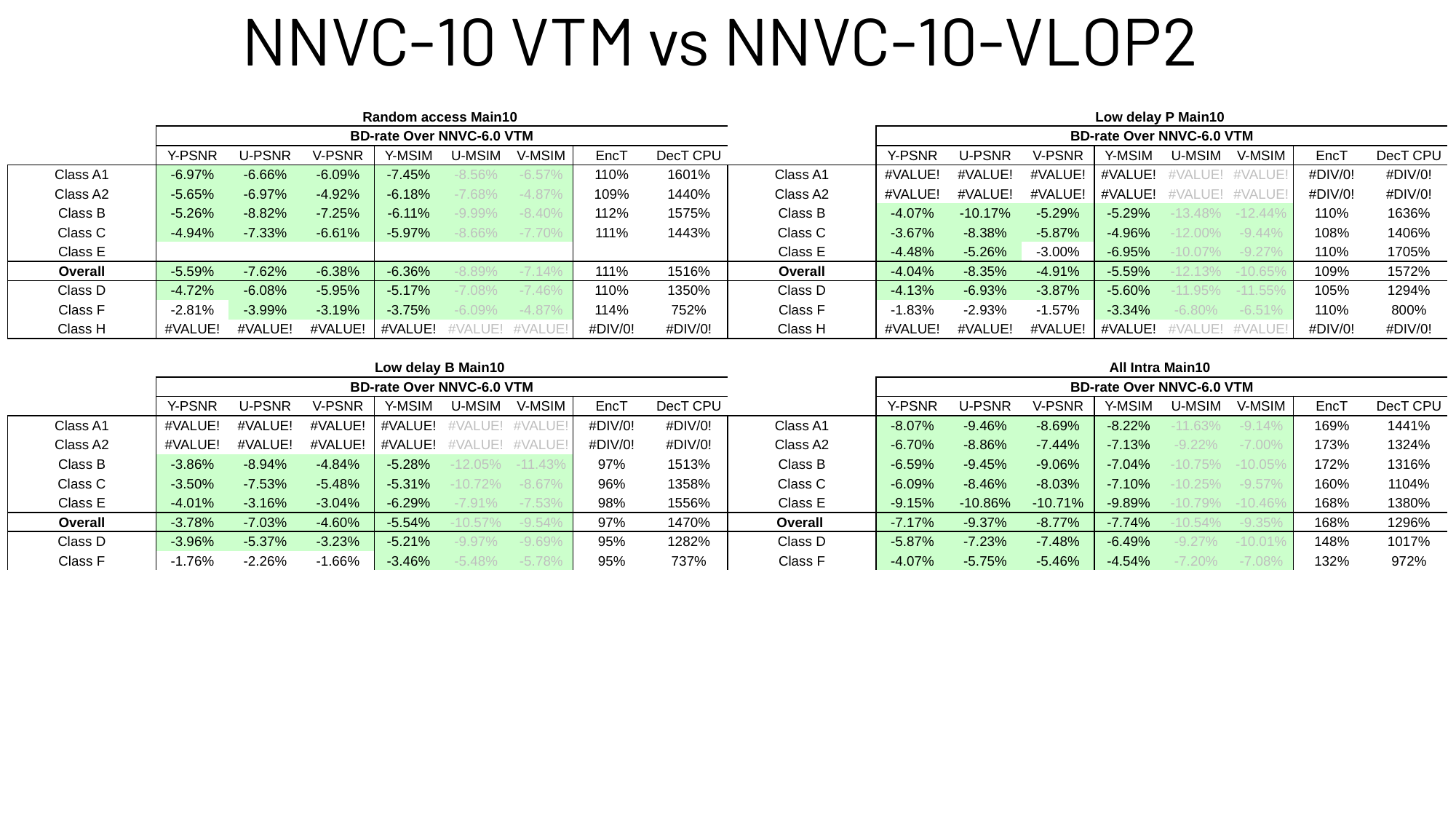

# NNVC-10 VTM vs NNVC-10-VLOP2
|  | Random access Main10 |  |  |  |  |  |  |  |
| --- | --- | --- | --- | --- | --- | --- | --- | --- |
|  | BD-rate Over NNVC-6.0 VTM |  |  |  |  |  |  |  |
|  | Y-PSNR | U-PSNR | V-PSNR | Y-MSIM | U-MSIM | V-MSIM | EncT | DecT CPU |
| Class A1 | -6.97% | -6.66% | -6.09% | -7.45% | -8.56% | -6.57% | 110% | 1601% |
| Class A2 | -5.65% | -6.97% | -4.92% | -6.18% | -7.68% | -4.87% | 109% | 1440% |
| Class B | -5.26% | -8.82% | -7.25% | -6.11% | -9.99% | -8.40% | 112% | 1575% |
| Class C | -4.94% | -7.33% | -6.61% | -5.97% | -8.66% | -7.70% | 111% | 1443% |
| Class E |  |  |  |  |  |  |  |  |
| Overall | -5.59% | -7.62% | -6.38% | -6.36% | -8.89% | -7.14% | 111% | 1516% |
| Class D | -4.72% | -6.08% | -5.95% | -5.17% | -7.08% | -7.46% | 110% | 1350% |
| Class F | -2.81% | -3.99% | -3.19% | -3.75% | -6.09% | -4.87% | 114% | 752% |
| Class H | #VALUE! | #VALUE! | #VALUE! | #VALUE! | #VALUE! | #VALUE! | #DIV/0! | #DIV/0! |
|  |  |  |  |  |  |  |  |  |
|  | Low delay B Main10 |  |  |  |  |  |  |  |
|  | BD-rate Over NNVC-6.0 VTM |  |  |  |  |  |  |  |
|  | Y-PSNR | U-PSNR | V-PSNR | Y-MSIM | U-MSIM | V-MSIM | EncT | DecT CPU |
| Class A1 | #VALUE! | #VALUE! | #VALUE! | #VALUE! | #VALUE! | #VALUE! | #DIV/0! | #DIV/0! |
| Class A2 | #VALUE! | #VALUE! | #VALUE! | #VALUE! | #VALUE! | #VALUE! | #DIV/0! | #DIV/0! |
| Class B | -3.86% | -8.94% | -4.84% | -5.28% | -12.05% | -11.43% | 97% | 1513% |
| Class C | -3.50% | -7.53% | -5.48% | -5.31% | -10.72% | -8.67% | 96% | 1358% |
| Class E | -4.01% | -3.16% | -3.04% | -6.29% | -7.91% | -7.53% | 98% | 1556% |
| Overall | -3.78% | -7.03% | -4.60% | -5.54% | -10.57% | -9.54% | 97% | 1470% |
| Class D | -3.96% | -5.37% | -3.23% | -5.21% | -9.97% | -9.69% | 95% | 1282% |
| Class F | -1.76% | -2.26% | -1.66% | -3.46% | -5.48% | -5.78% | 95% | 737% |
|  | Low delay P Main10 |  |  |  |  |  |  |  |
| --- | --- | --- | --- | --- | --- | --- | --- | --- |
|  | BD-rate Over NNVC-6.0 VTM |  |  |  |  |  |  |  |
|  | Y-PSNR | U-PSNR | V-PSNR | Y-MSIM | U-MSIM | V-MSIM | EncT | DecT CPU |
| Class A1 | #VALUE! | #VALUE! | #VALUE! | #VALUE! | #VALUE! | #VALUE! | #DIV/0! | #DIV/0! |
| Class A2 | #VALUE! | #VALUE! | #VALUE! | #VALUE! | #VALUE! | #VALUE! | #DIV/0! | #DIV/0! |
| Class B | -4.07% | -10.17% | -5.29% | -5.29% | -13.48% | -12.44% | 110% | 1636% |
| Class C | -3.67% | -8.38% | -5.87% | -4.96% | -12.00% | -9.44% | 108% | 1406% |
| Class E | -4.48% | -5.26% | -3.00% | -6.95% | -10.07% | -9.27% | 110% | 1705% |
| Overall | -4.04% | -8.35% | -4.91% | -5.59% | -12.13% | -10.65% | 109% | 1572% |
| Class D | -4.13% | -6.93% | -3.87% | -5.60% | -11.95% | -11.55% | 105% | 1294% |
| Class F | -1.83% | -2.93% | -1.57% | -3.34% | -6.80% | -6.51% | 110% | 800% |
| Class H | #VALUE! | #VALUE! | #VALUE! | #VALUE! | #VALUE! | #VALUE! | #DIV/0! | #DIV/0! |
|  |  |  |  |  |  |  |  |  |
|  | All Intra Main10 |  |  |  |  |  |  |  |
|  | BD-rate Over NNVC-6.0 VTM |  |  |  |  |  |  |  |
|  | Y-PSNR | U-PSNR | V-PSNR | Y-MSIM | U-MSIM | V-MSIM | EncT | DecT CPU |
| Class A1 | -8.07% | -9.46% | -8.69% | -8.22% | -11.63% | -9.14% | 169% | 1441% |
| Class A2 | -6.70% | -8.86% | -7.44% | -7.13% | -9.22% | -7.00% | 173% | 1324% |
| Class B | -6.59% | -9.45% | -9.06% | -7.04% | -10.75% | -10.05% | 172% | 1316% |
| Class C | -6.09% | -8.46% | -8.03% | -7.10% | -10.25% | -9.57% | 160% | 1104% |
| Class E | -9.15% | -10.86% | -10.71% | -9.89% | -10.79% | -10.46% | 168% | 1380% |
| Overall | -7.17% | -9.37% | -8.77% | -7.74% | -10.54% | -9.35% | 168% | 1296% |
| Class D | -5.87% | -7.23% | -7.48% | -6.49% | -9.27% | -10.01% | 148% | 1017% |
| Class F | -4.07% | -5.75% | -5.46% | -4.54% | -7.20% | -7.08% | 132% | 972% |